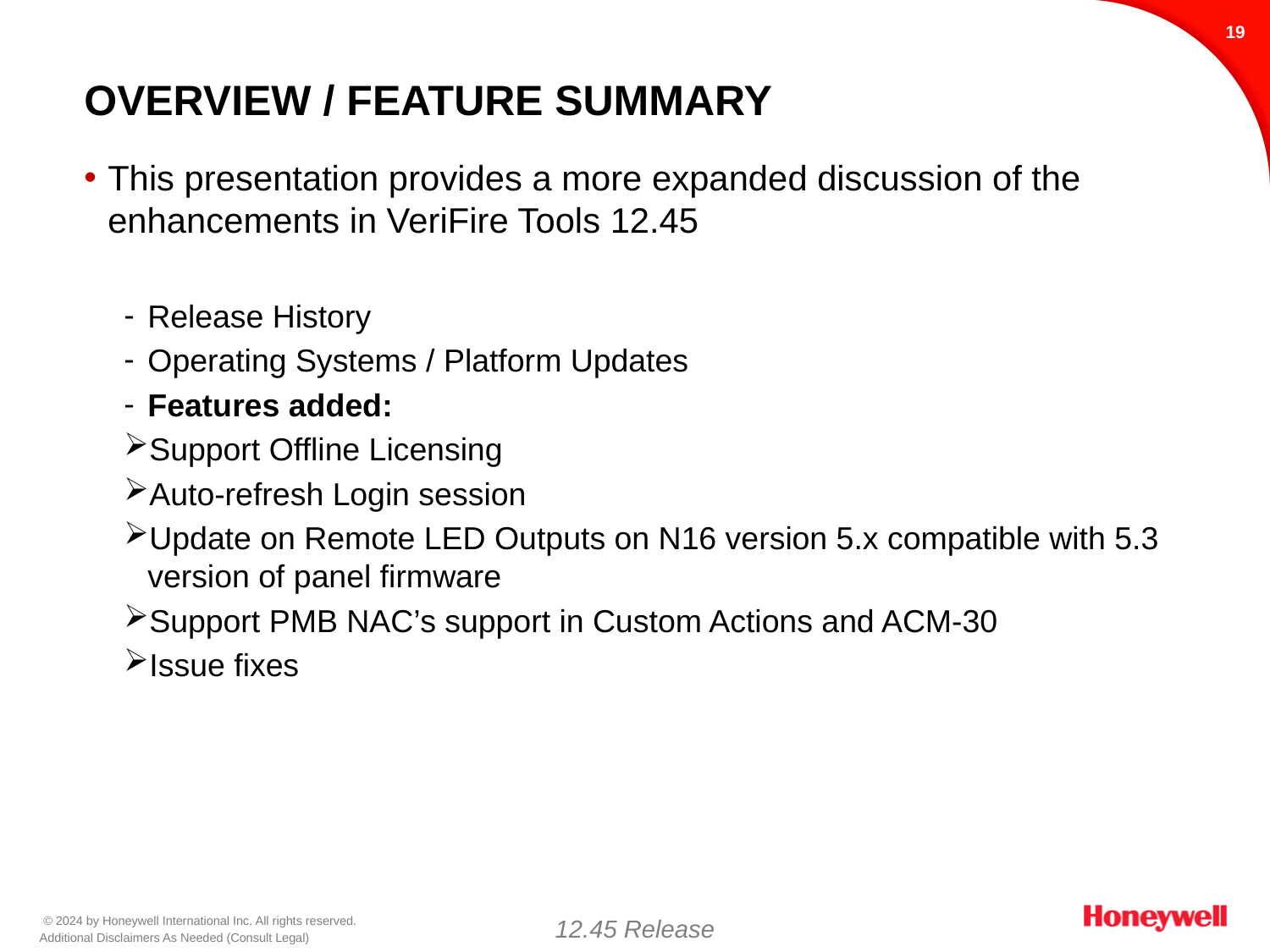

19
# Overview / Feature Summary
This presentation provides a more expanded discussion of the enhancements in VeriFire Tools 12.45

Release History
Operating Systems / Platform Updates
Features added:
Support Offline Licensing
Auto-refresh Login session
Update on Remote LED Outputs on N16 version 5.x compatible with 5.3 version of panel firmware
Support PMB NAC’s support in Custom Actions and ACM-30
Issue fixes

12.45 Release